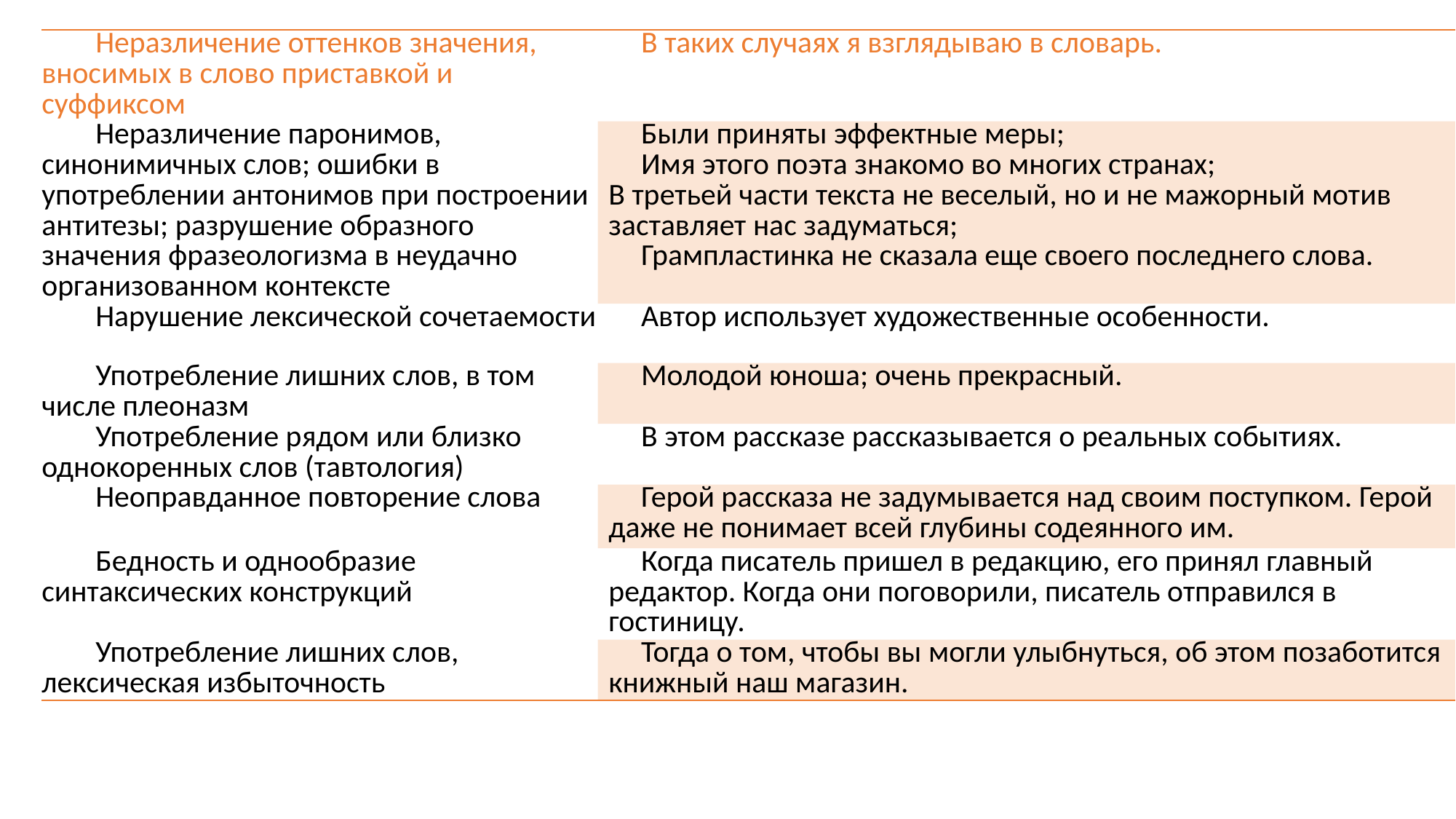

| Неразличение оттенков значения, вносимых в слово приставкой и суффиксом | В таких случаях я взглядываю в словарь. |
| --- | --- |
| Неразличение паронимов, синонимичных слов; ошибки в употреблении антонимов при построении антитезы; разрушение образного значения фразеологизма в неудачно организованном контексте | Были приняты эффектные меры; Имя этого поэта знакомо во многих странах; В третьей части текста не веселый, но и не мажорный мотив заставляет нас задуматься; Грампластинка не сказала еще своего последнего слова. |
| Нарушение лексической сочетаемости | Автор использует художественные особенности. |
| Употребление лишних слов, в том числе плеоназм | Молодой юноша; очень прекрасный. |
| Употребление рядом или близко однокоренных слов (тавтология) | В этом рассказе рассказывается о реальных событиях. |
| Неоправданное повторение слова | Герой рассказа не задумывается над своим поступком. Герой даже не понимает всей глубины содеянного им. |
| Бедность и однообразие синтаксических конструкций | Когда писатель пришел в редакцию, его принял главный редактор. Когда они поговорили, писатель отправился в гостиницу. |
| Употребление лишних слов, лексическая избыточность | Тогда о том, чтобы вы могли улыбнуться, об этом позаботится книжный наш магазин. |